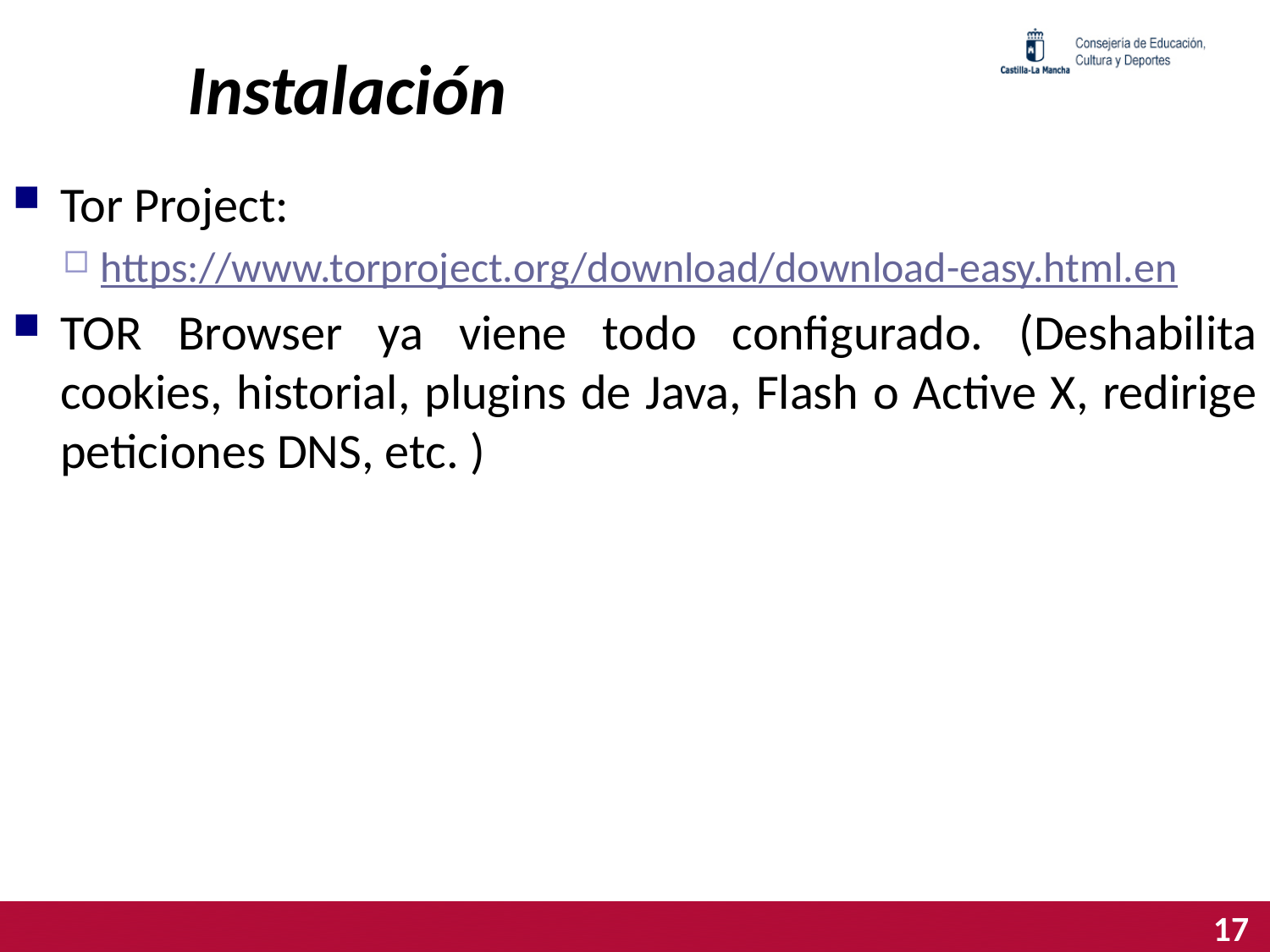

# Instalación
Tor Project:
https://www.torproject.org/download/download-easy.html.en
TOR Browser ya viene todo configurado. (Deshabilita cookies, historial, plugins de Java, Flash o Active X, redirige peticiones DNS, etc. )